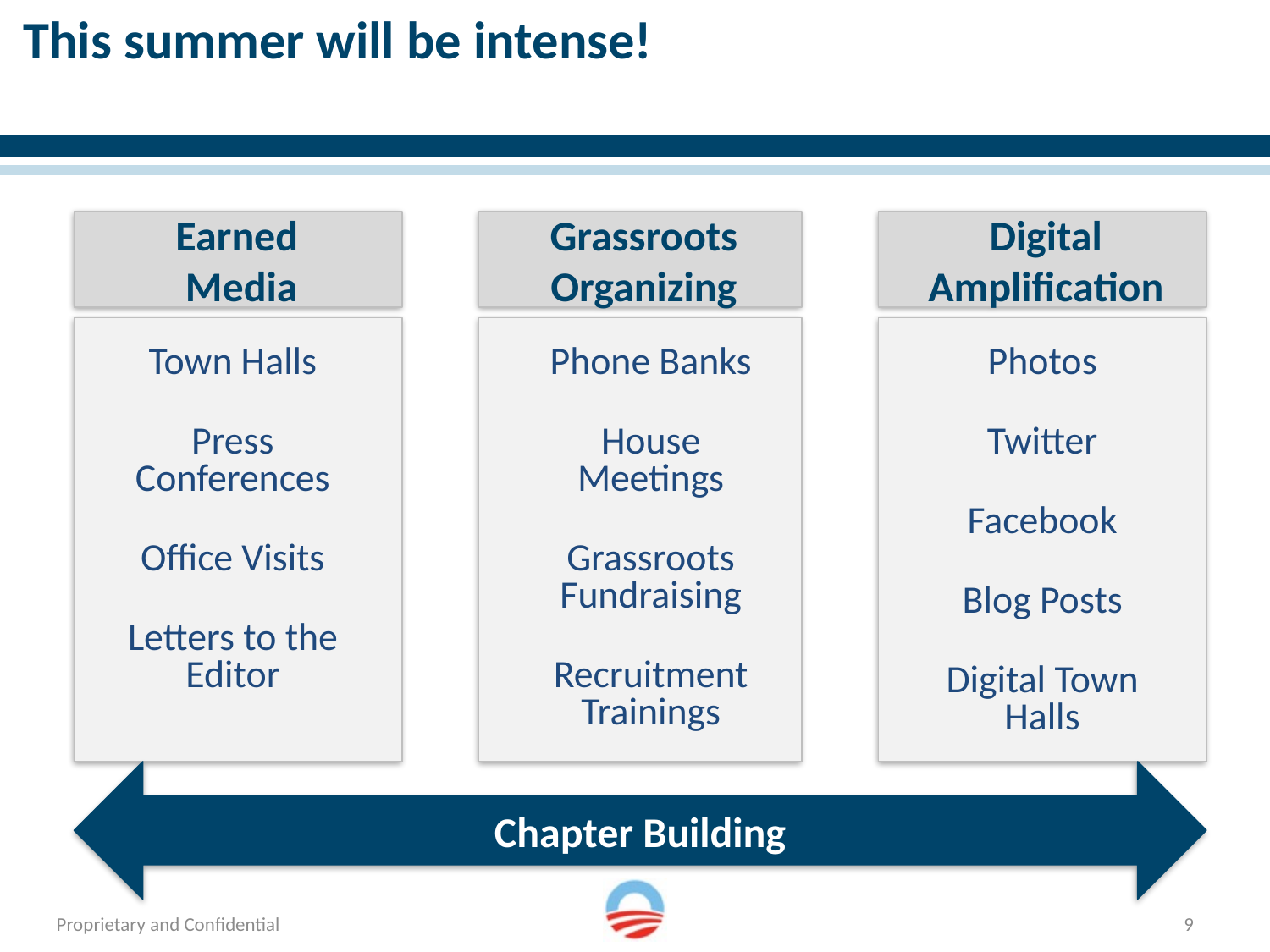

# This summer will be intense!
Earned
Media

Grassroots Organizing

Digital Amplification

Town Halls
Press Conferences
Office Visits
Letters to the Editor
Phone Banks
House Meetings
Grassroots Fundraising
Recruitment Trainings

Photos
Twitter
Facebook
Blog Posts
Digital Town Halls
Chapter Building
9